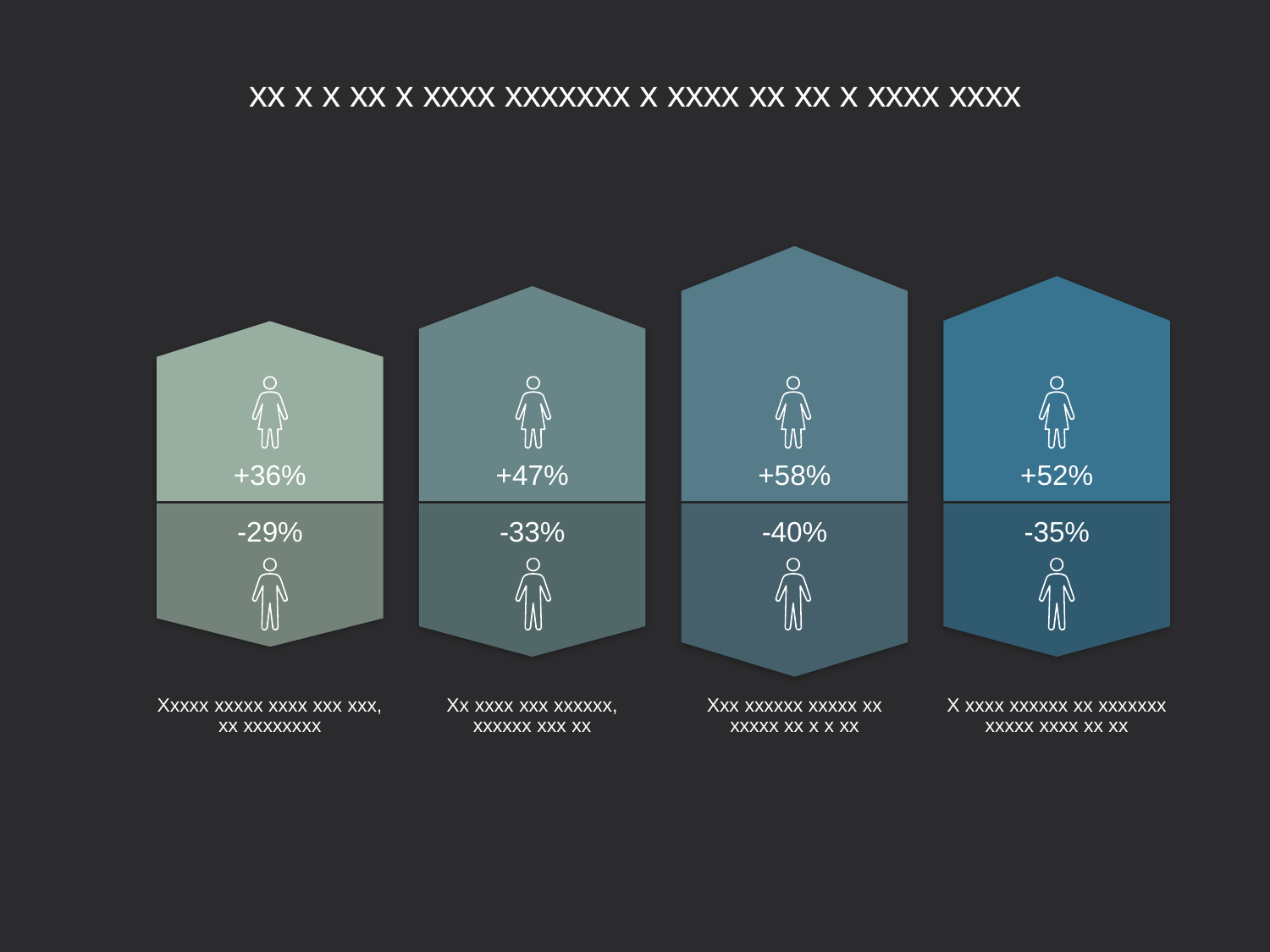

# xx x x xx x xxxx xxxxxxx x xxxx xx xx x xxxx xxxx
+58%
+52%
+47%
+36%

-29%
-33%
-35%
-40%

Xxxxx xxxxx xxxx xxx xxx, xx xxxxxxxx
Xx xxxx xxx xxxxxx, xxxxxx xxx xx
Xxx xxxxxx xxxxx xx xxxxx xx x x xx
X xxxx xxxxxx xx xxxxxxx xxxxx xxxx xx xx